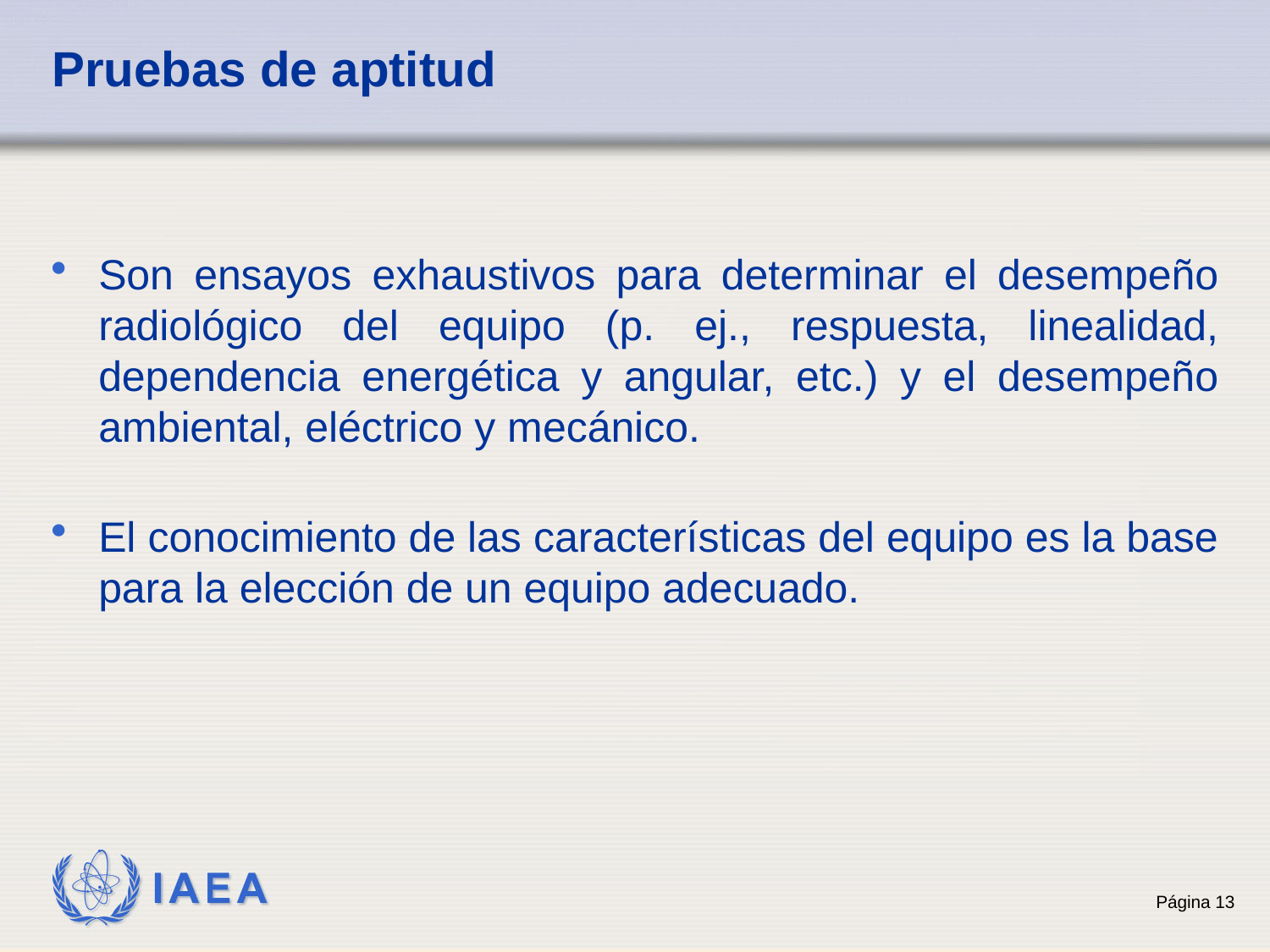

# Pruebas de aptitud
Son ensayos exhaustivos para determinar el desempeño radiológico del equipo (p. ej., respuesta, linealidad, dependencia energética y angular, etc.) y el desempeño ambiental, eléctrico y mecánico.

El conocimiento de las características del equipo es la base para la elección de un equipo adecuado.
13